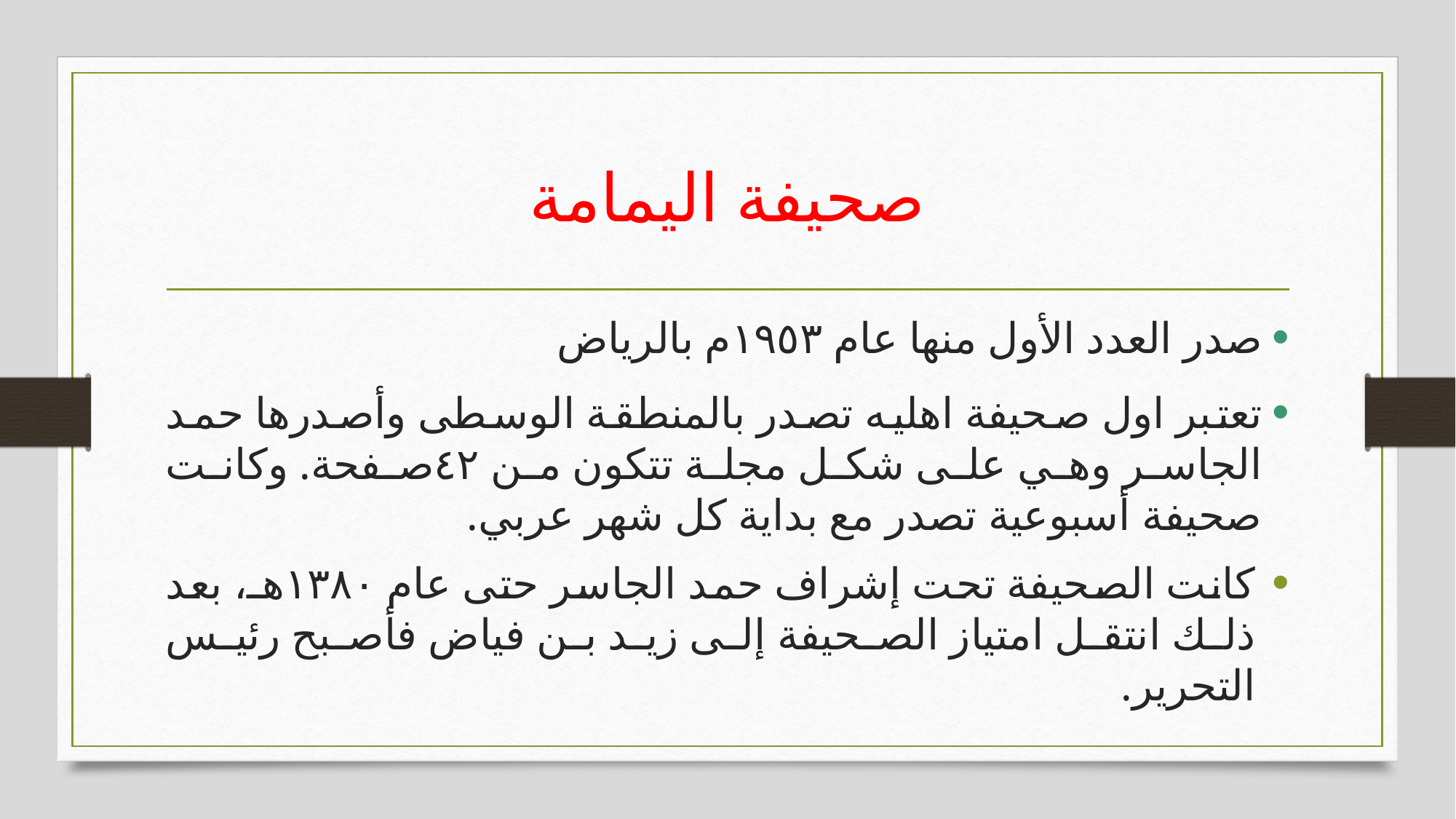

# صحيفة اليمامة
صدر العدد الأول منها عام ١٩٥٣م بالرياض
تعتبر اول صحيفة اهليه تصدر بالمنطقة الوسطى وأصدرها حمد الجاسر وهي على شكل مجلة تتكون من ٤٢صفحة. وكانت صحيفة أسبوعية تصدر مع بداية كل شهر عربي.
كانت الصحيفة تحت إشراف حمد الجاسر حتى عام ١٣٨٠هـ، بعد ذلك انتقل امتياز الصحيفة إلى زيد بن فياض فأصبح رئيس التحرير.